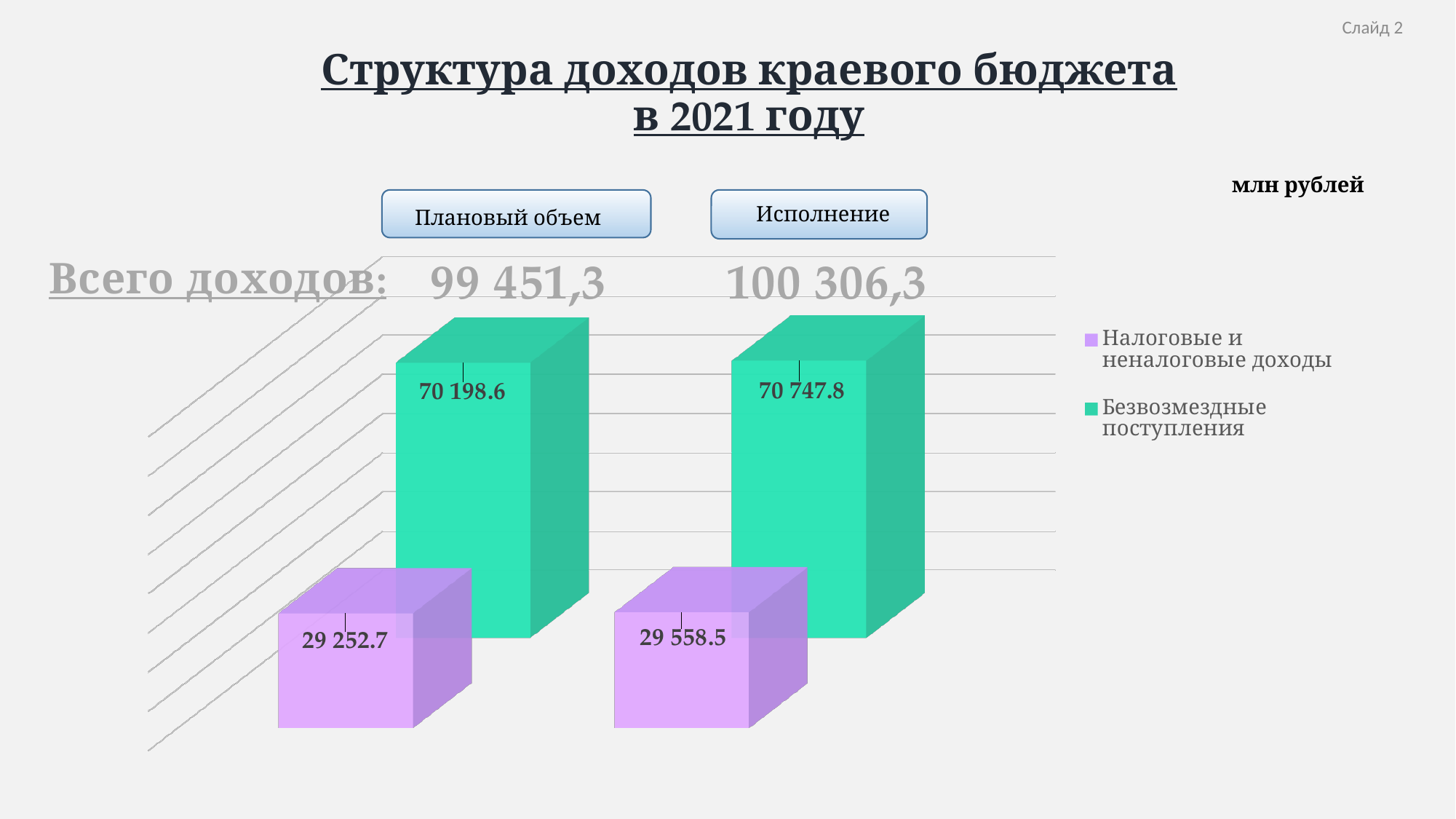

Слайд 2
# Структура доходов краевого бюджета в 2021 году
млн рублей

Исполнение
Плановый объем

[unsupported chart]

100 306,3
99 451,3
Всего доходов: